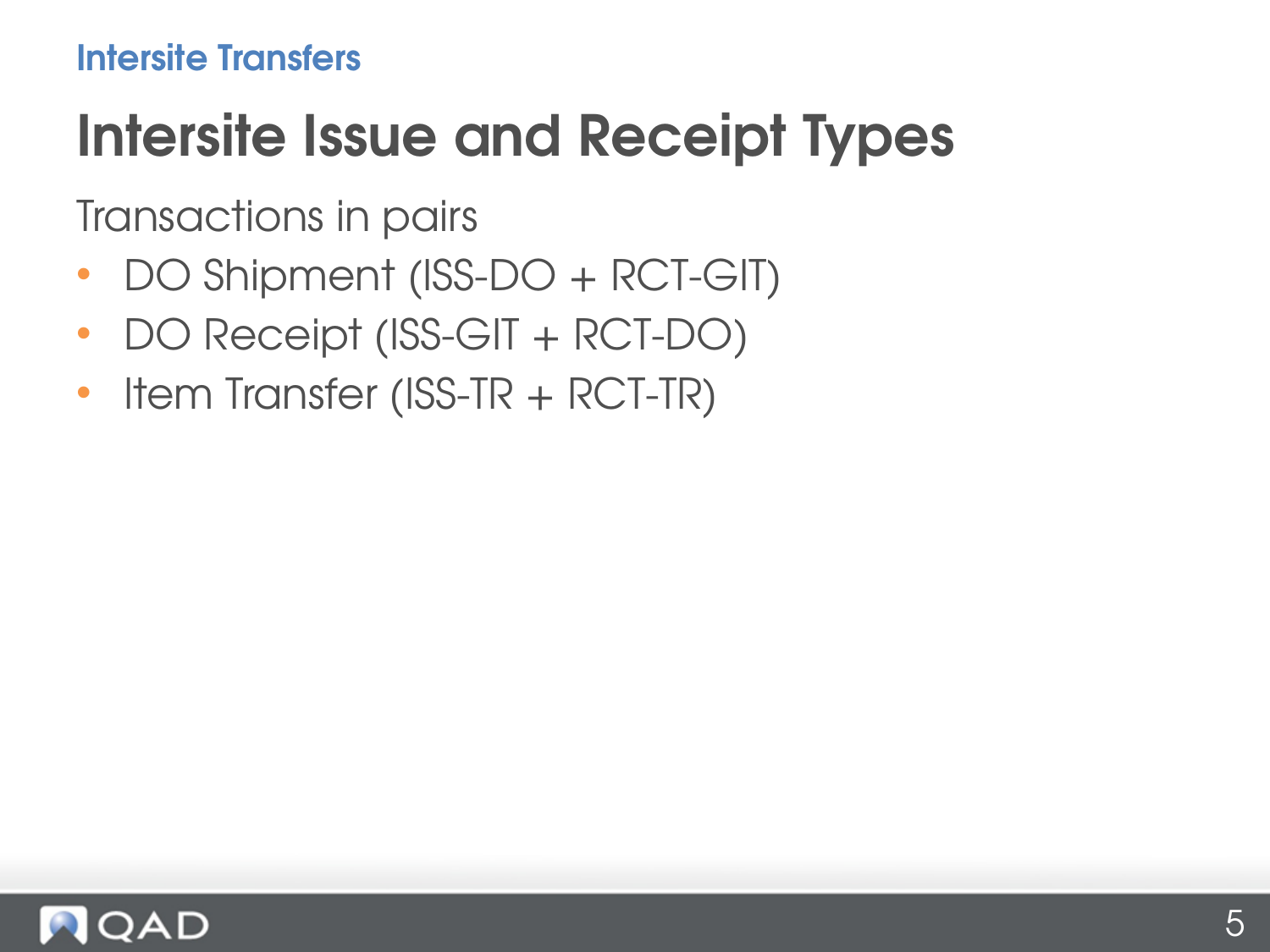

Intersite Transfers
# Intersite Issue and Receipt Types
Transactions in pairs
DO Shipment (ISS-DO + RCT-GIT)
DO Receipt (ISS-GIT + RCT-DO)
Item Transfer (ISS-TR + RCT-TR)
5